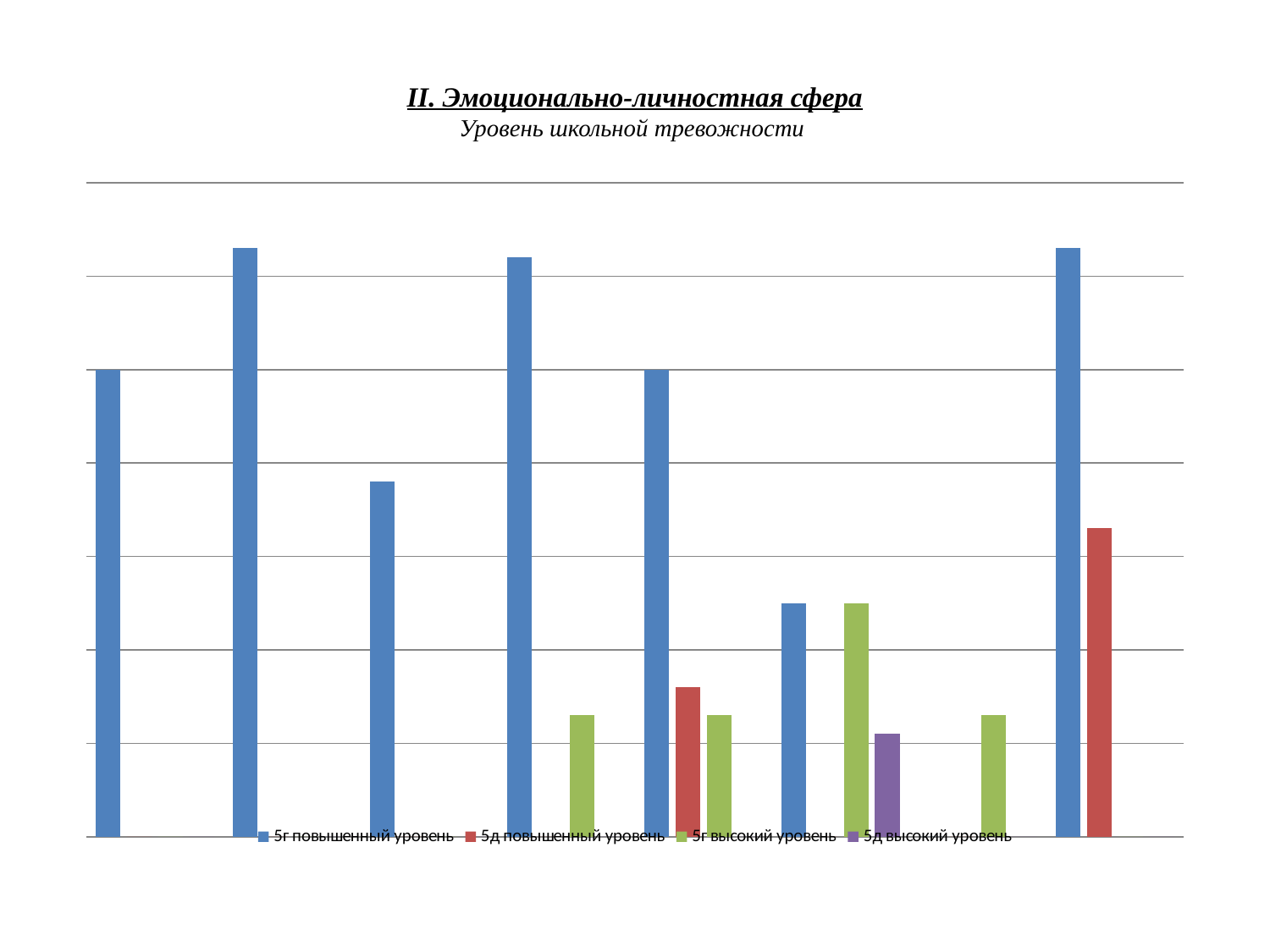

# II. Эмоционально-личностная сфера Уровень школьной тревожности

### Chart

| Category | 5г повышенный уровень | 5д повышенный уровень | 5г высокий уровень | 5д высокий уровень |
|---|---|---|---|---|
| общая тревожность в школе | 50.0 | 0.0 | 0.0 | 0.0 |
| переживание соц стресса | 63.0 | 0.0 | 0.0 | 0.0 |
| достижения успеха | 38.0 | 0.0 | 0.0 | 0.0 |
| страх самовыражения | 62.0 | 0.0 | 13.0 | 0.0 |
| страх проверки знаний | 50.0 | 16.0 | 13.0 | 0.0 |
| страх не соответствовать ожиданиям | 25.0 | 0.0 | 25.0 | 11.0 |
| нищзкая физиологическая сопротивляемость стрессу | 0.0 | 0.0 | 13.0 | 0.0 |
| проблемы и страхи с учителями | 63.0 | 33.0 | 0.0 | 0.0 |